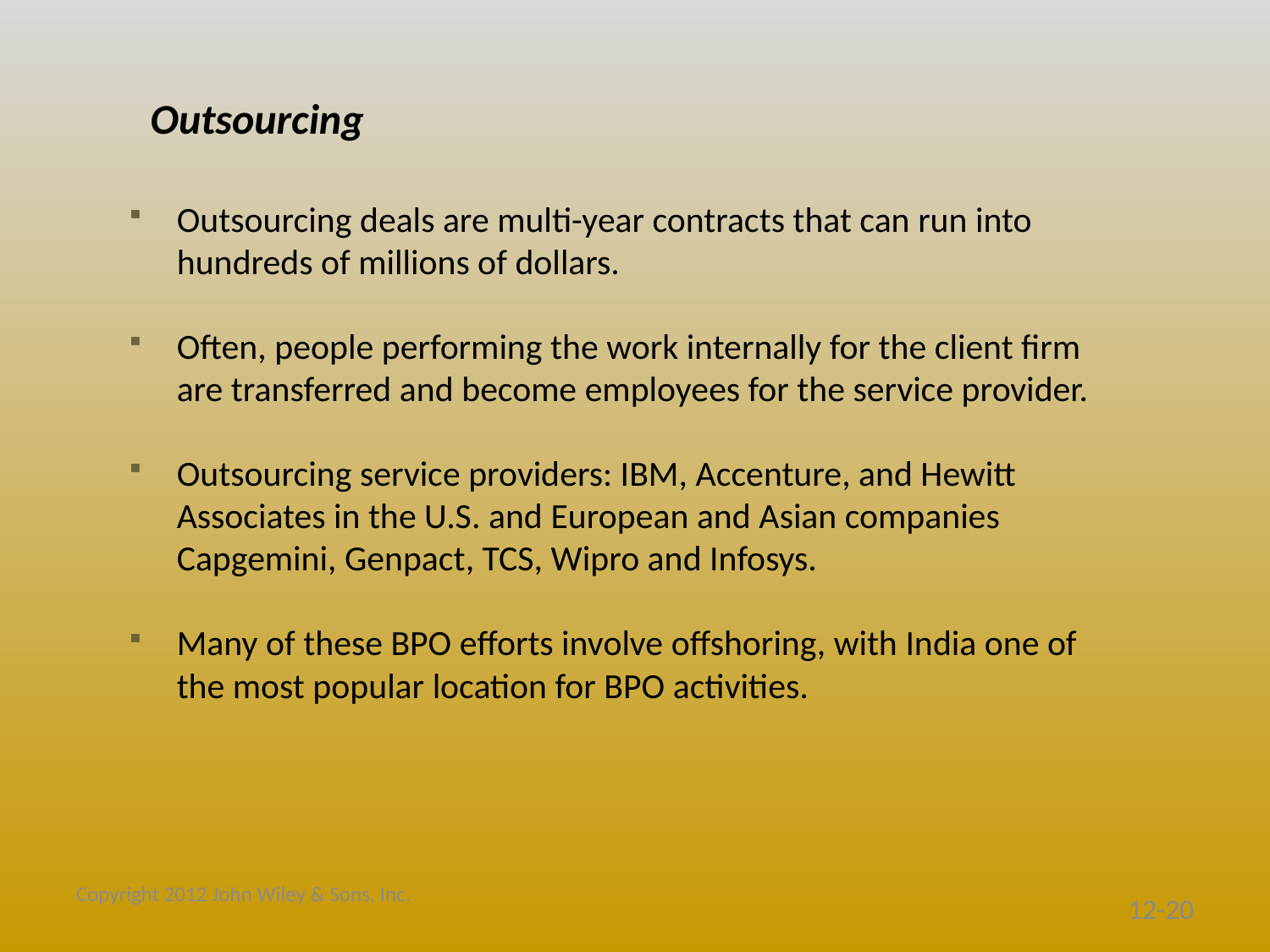

# Outsourcing
Outsourcing deals are multi-year contracts that can run into hundreds of millions of dollars.
Often, people performing the work internally for the client firm are transferred and become employees for the service provider.
Outsourcing service providers: IBM, Accenture, and Hewitt Associates in the U.S. and European and Asian companies Capgemini, Genpact, TCS, Wipro and Infosys.
Many of these BPO efforts involve offshoring, with India one of the most popular location for BPO activities.
Copyright 2012 John Wiley & Sons, Inc.
12-20